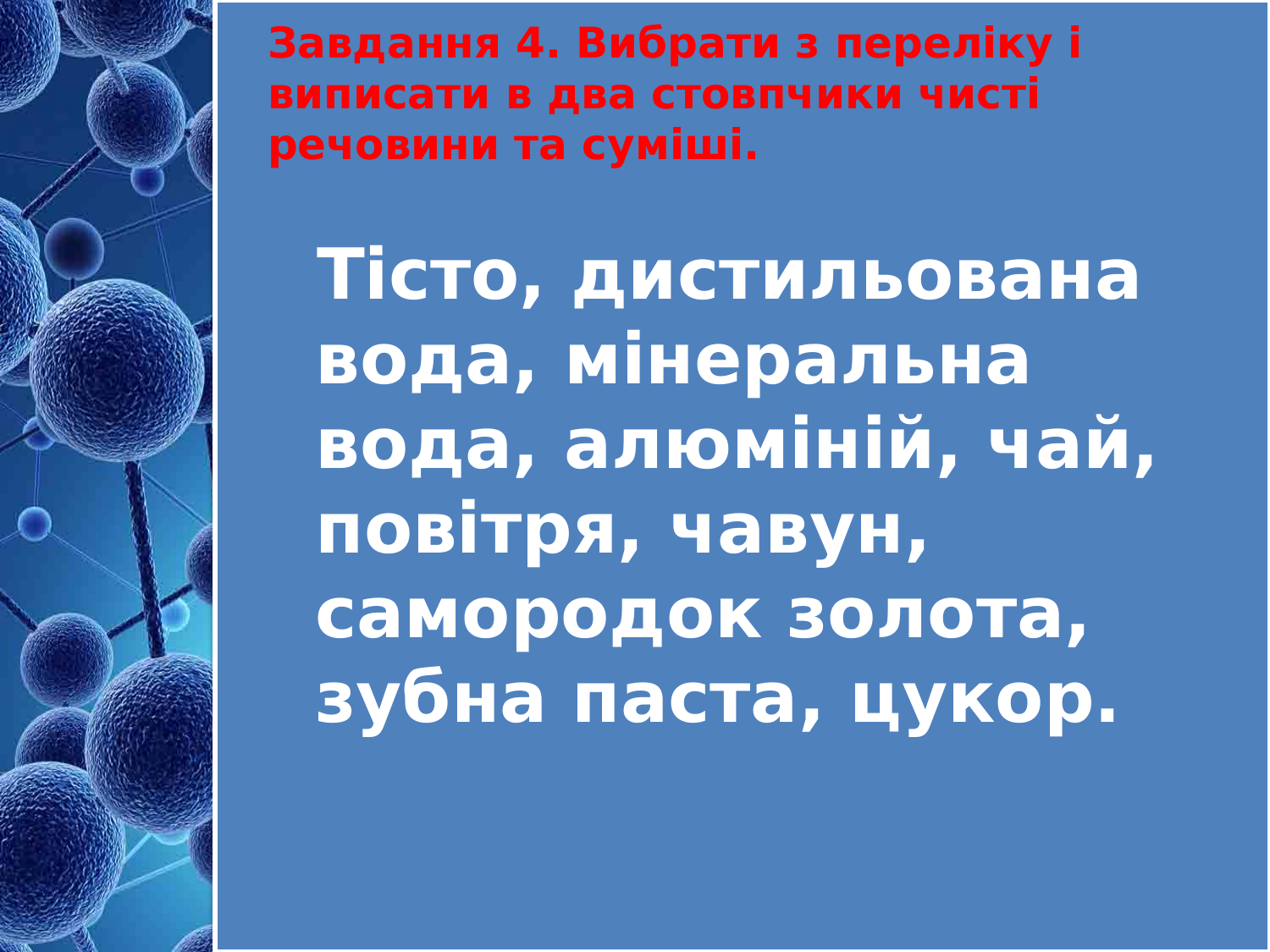

# Завдання 4. Вибрати з переліку і виписати в два стовпчики чисті речовини та суміші.
  Тісто, дистильована вода, мінеральна вода, алюміній, чай, повітря, чавун, самородок золота, зубна паста, цукор.